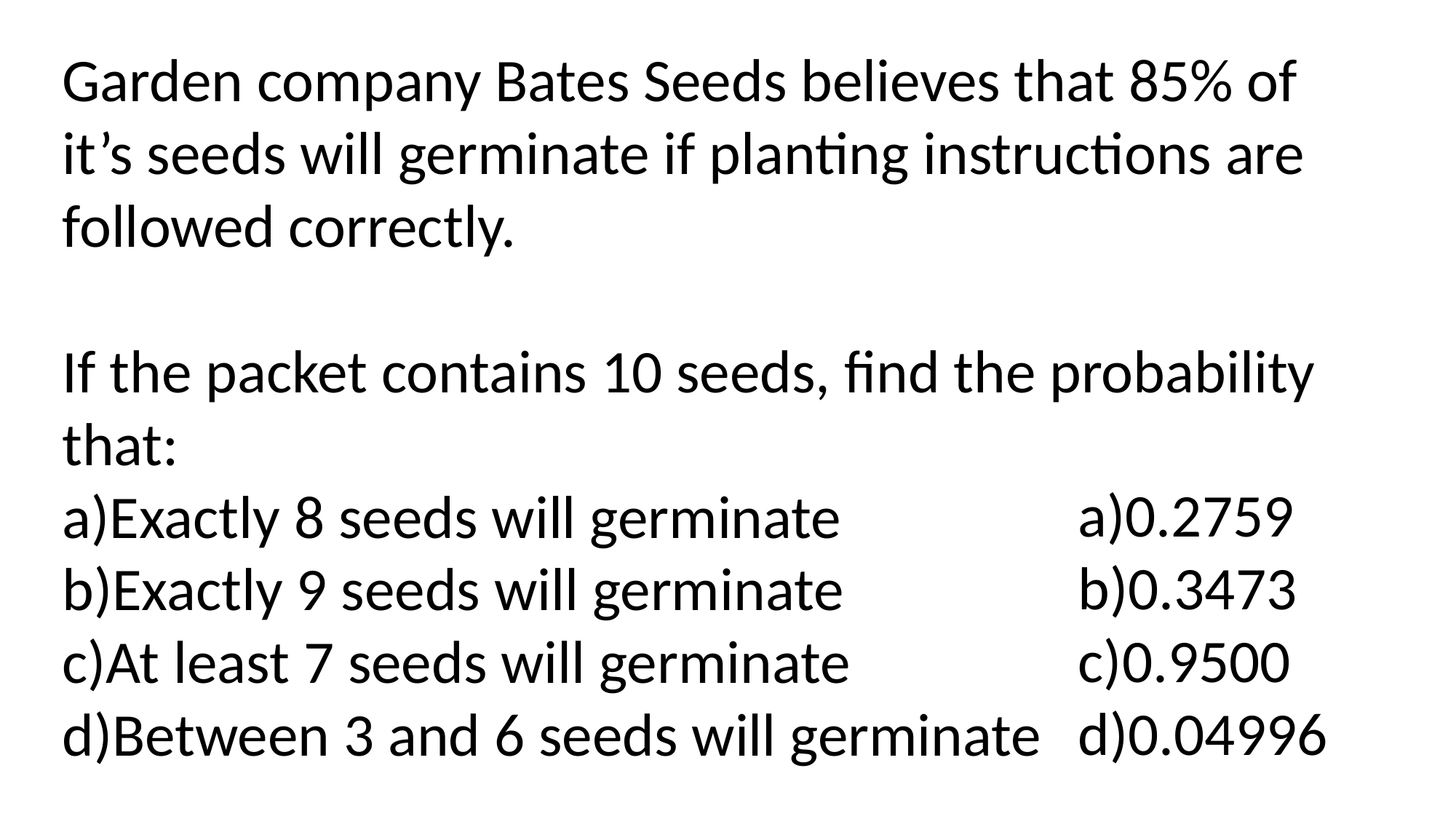

Garden company Bates Seeds believes that 85% of it’s seeds will germinate if planting instructions are followed correctly.

If the packet contains 10 seeds, find the probability that:
Exactly 8 seeds will germinate
Exactly 9 seeds will germinate
At least 7 seeds will germinate
Between 3 and 6 seeds will germinate

0.2759
0.3473
0.9500
0.04996